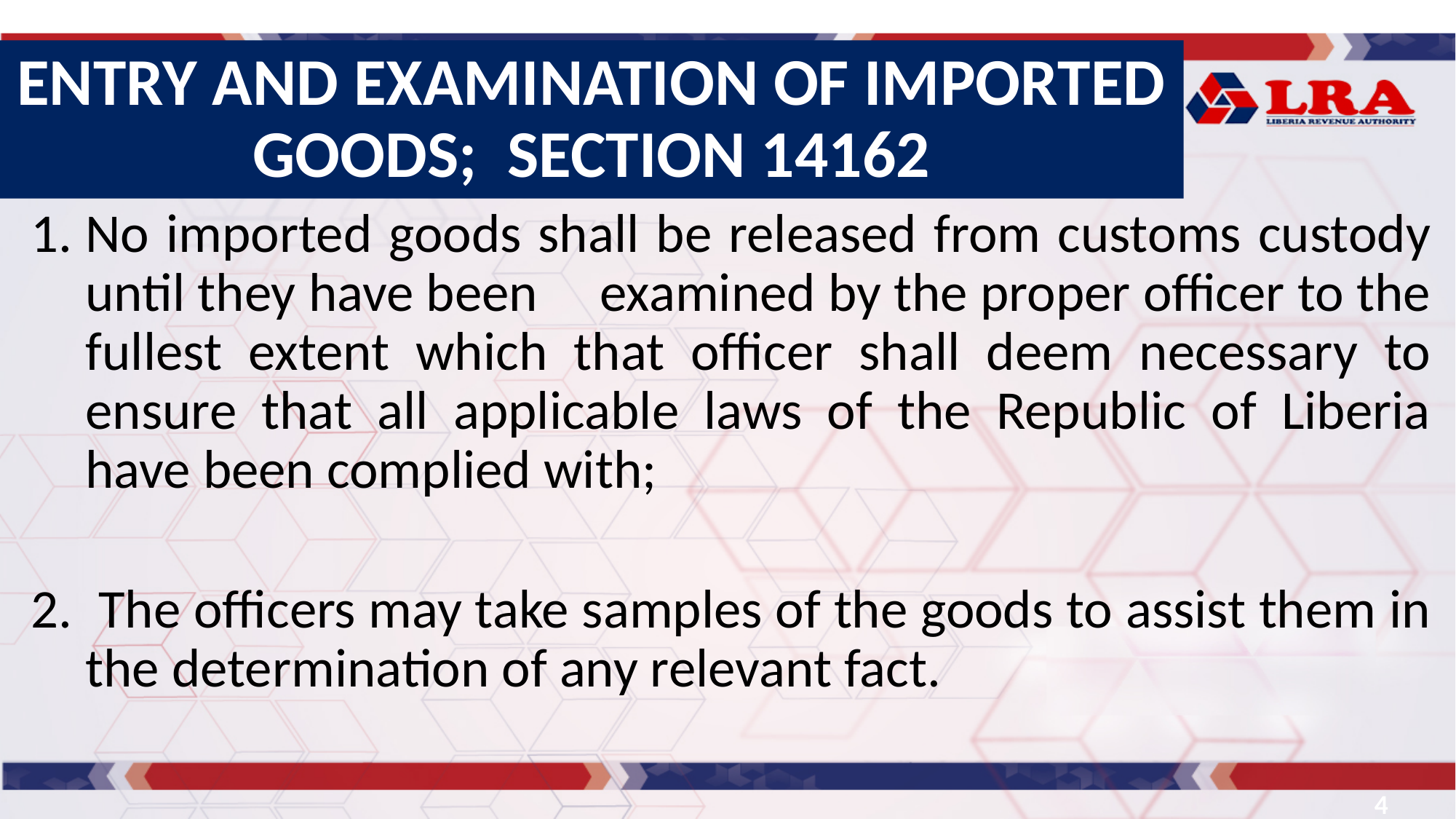

ENTRY AND EXAMINATION OF IMPORTED GOODS;  SECTION 14162

No imported goods shall be released from customs custody until they have been     examined by the proper officer to the fullest extent which that officer shall deem necessary to ensure that all applicable laws of the Republic of Liberia have been complied with;

 The officers may take samples of the goods to assist them in the determination of any relevant fact.

4